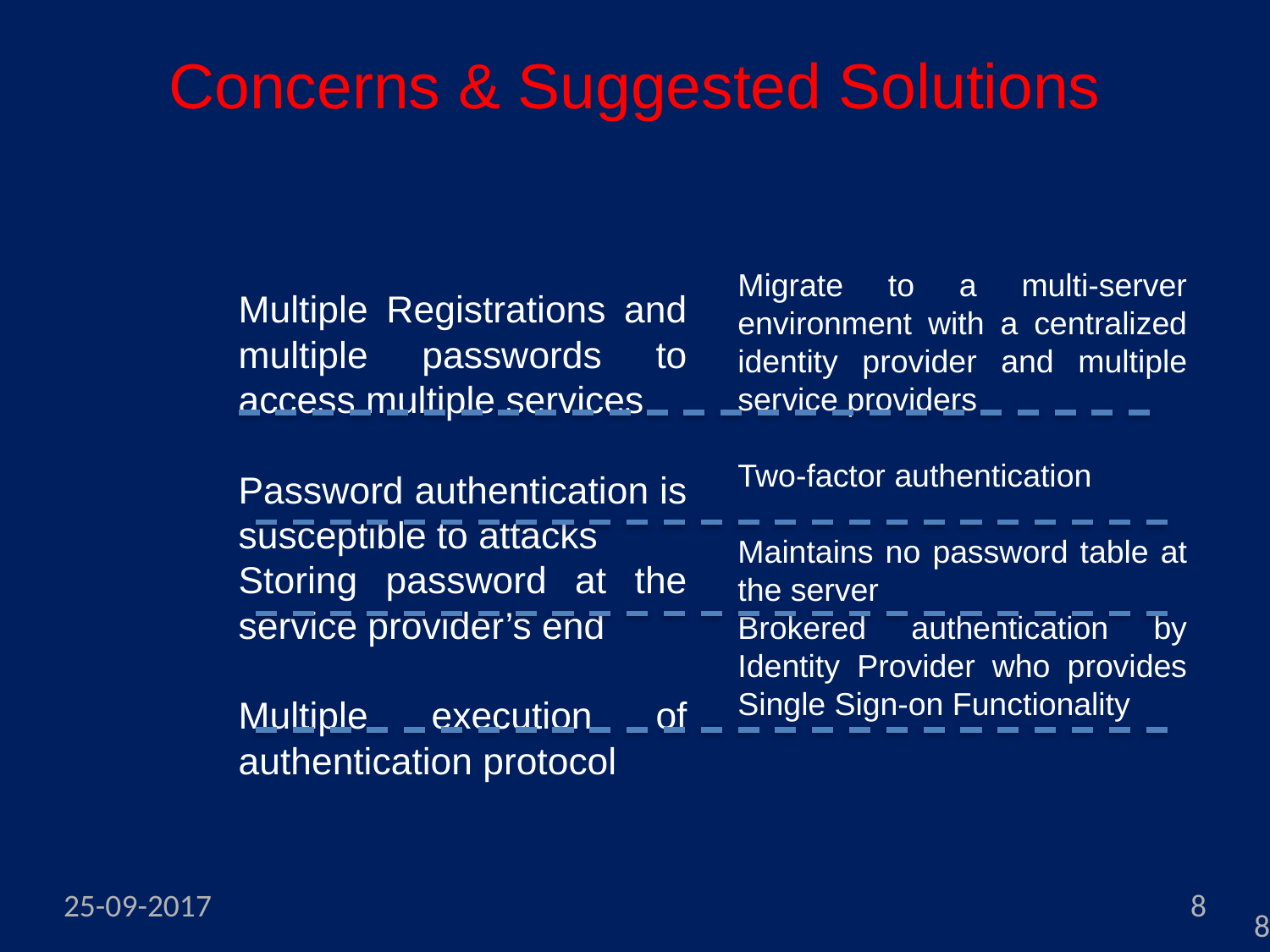

25-09-2017
8
# Concerns & Suggested Solutions
Migrate to a multi-server environment with a centralized identity provider and multiple service providers

Two-factor authentication

Maintains no password table at the server
Brokered authentication by Identity Provider who provides Single Sign-on Functionality

Multiple Registrations and multiple passwords to access multiple services

Password authentication is susceptible to attacks
Storing password at the service provider’s end

Multiple execution of authentication protocol
8